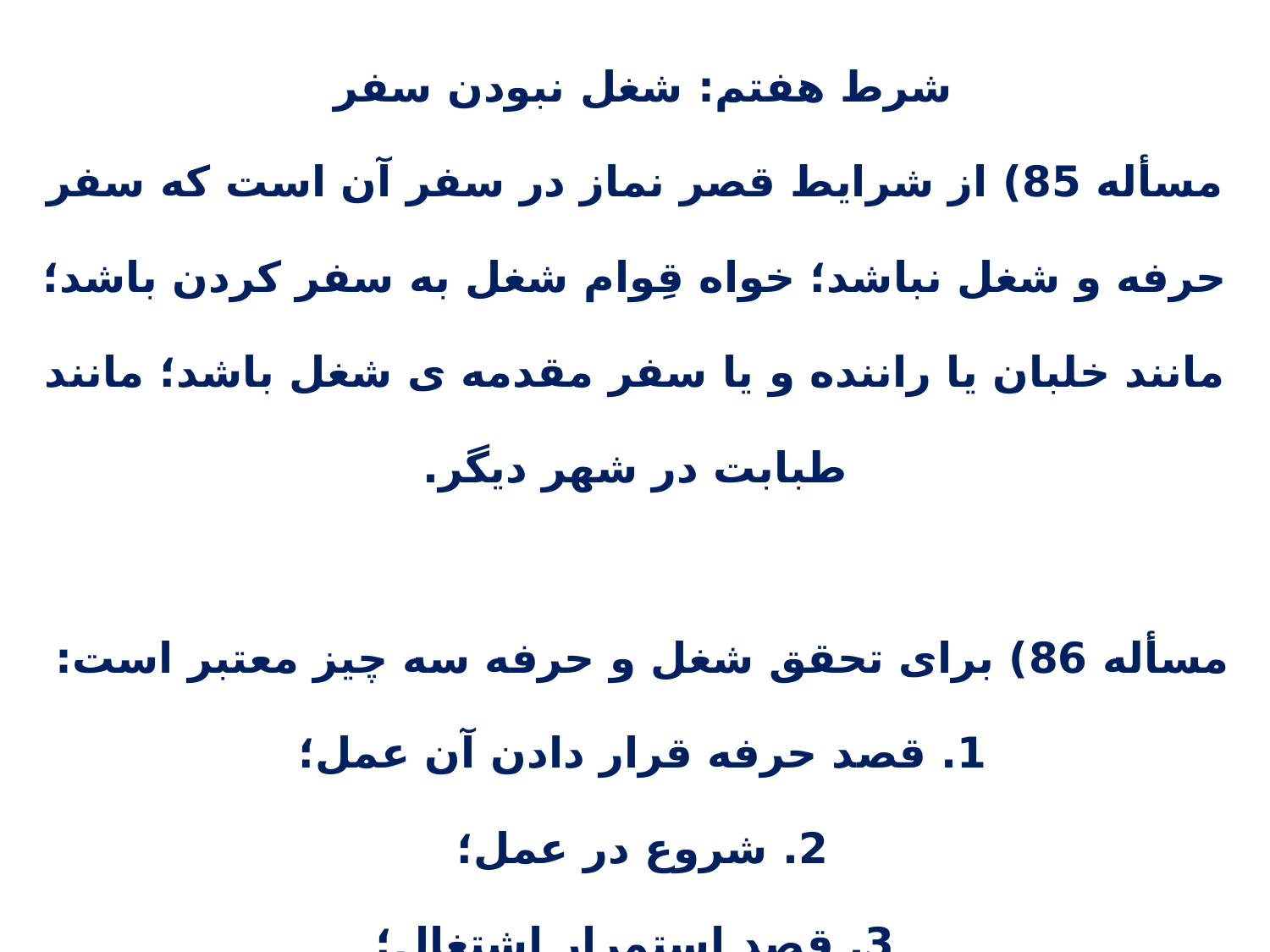

شرط هفتم: شغل نبودن سفر
مسأله 85) از شرایط قصر نماز در سفر آن است که سفر حرفه و شغل نباشد؛ خواه قِوام شغل به سفر کردن باشد؛ مانند خلبان یا راننده و یا سفر مقدمه ی شغل باشد؛ مانند طبابت در شهر دیگر.

مسأله 86) برای تحقق شغل و حرفه سه چیز معتبر است:
1. قصد حرفه قرار دادن آن عمل؛
2. شروع در عمل؛
3. قصد استمرار اشتغال؛